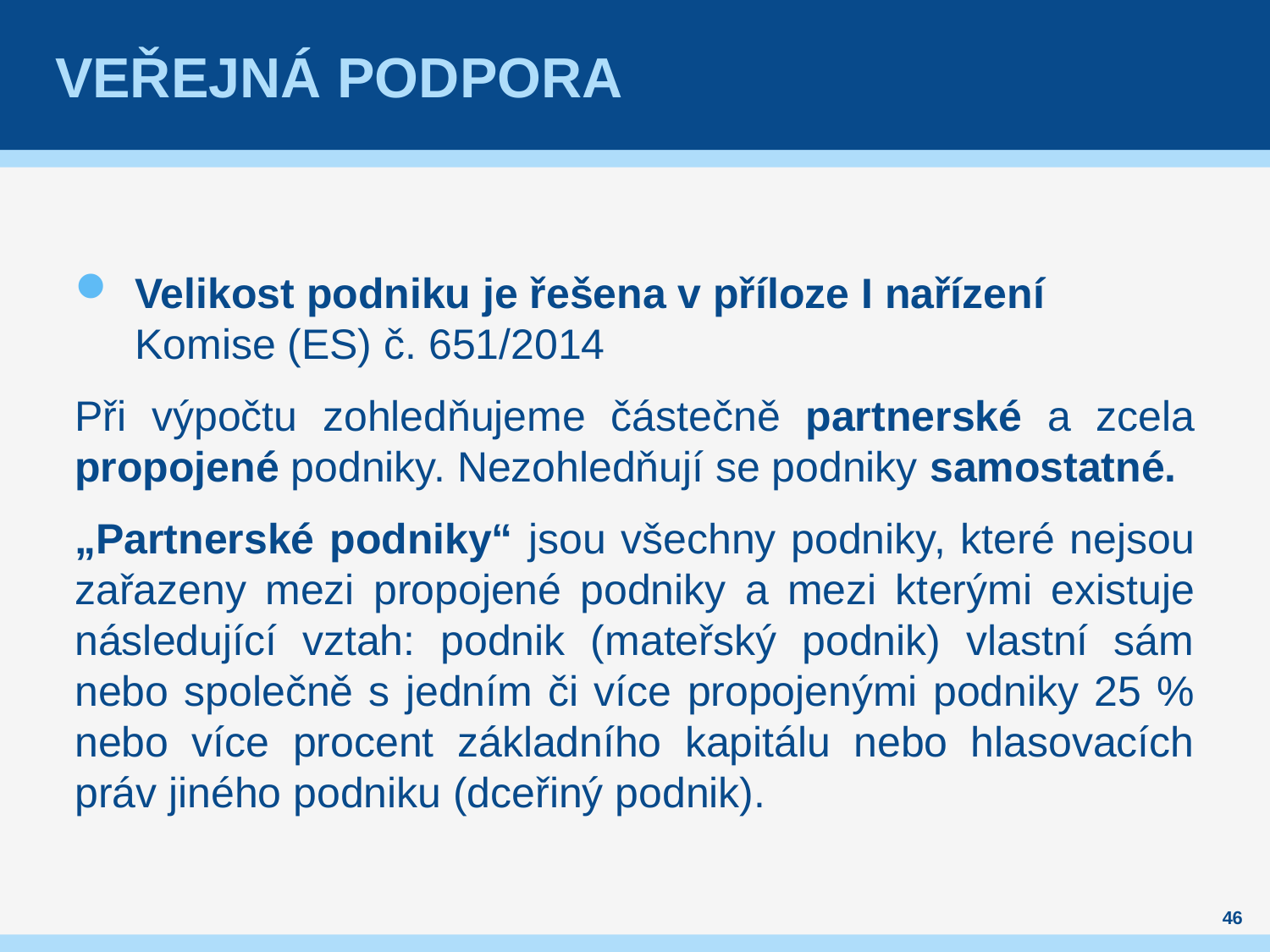

# Veřejná podpora
Velikost podniku je řešena v příloze I nařízení Komise (ES) č. 651/2014
Při výpočtu zohledňujeme částečně partnerské a zcela propojené podniky. Nezohledňují se podniky samostatné.
„Partnerské podniky“ jsou všechny podniky, které nejsou zařazeny mezi propojené podniky a mezi kterými existuje následující vztah: podnik (mateřský podnik) vlastní sám nebo společně s jedním či více propojenými podniky 25 % nebo více procent základního kapitálu nebo hlasovacích práv jiného podniku (dceřiný podnik).
46